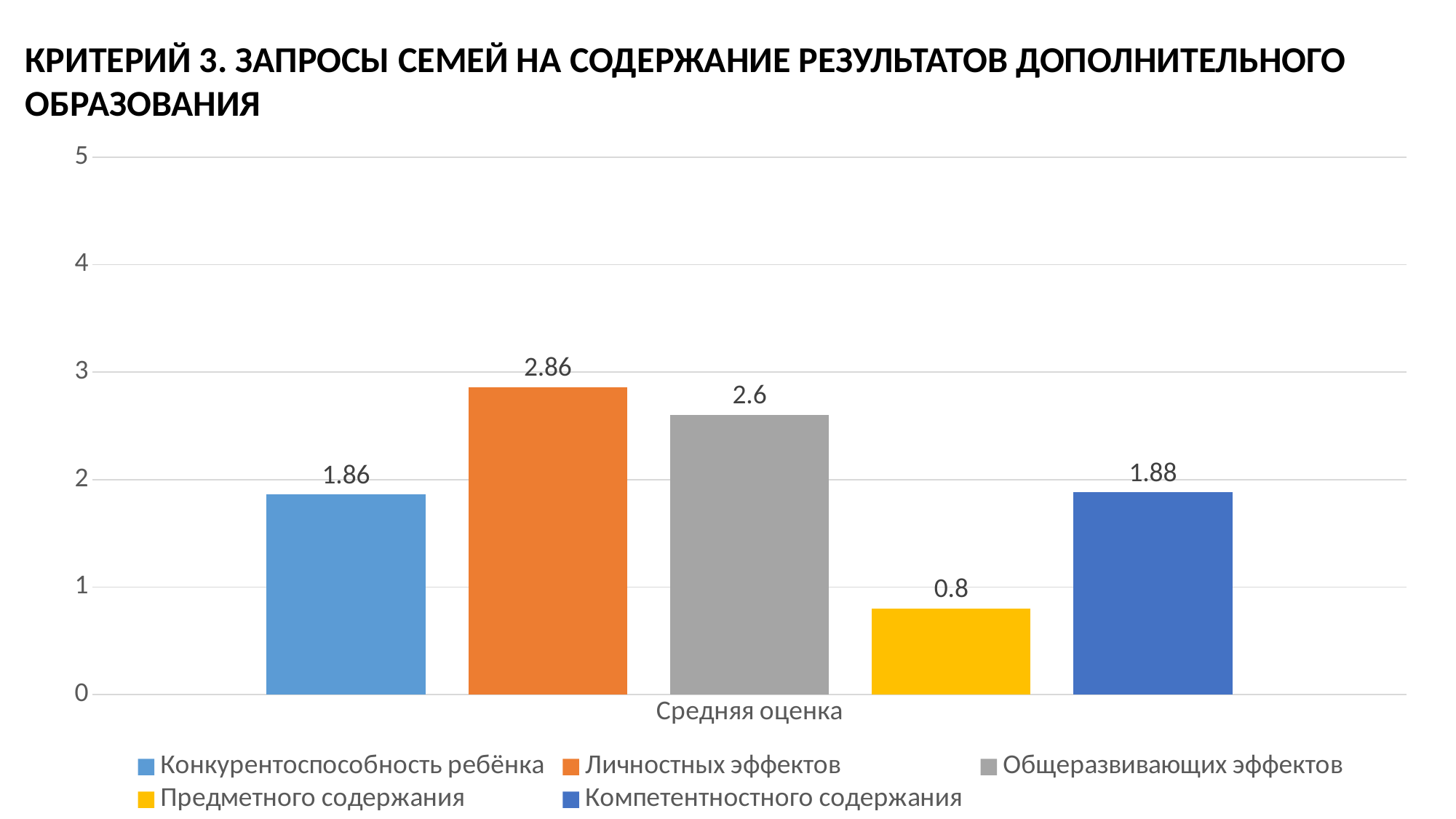

КРИТЕРИЙ 3. ЗАПРОСЫ СЕМЕЙ НА СОДЕРЖАНИЕ РЕЗУЛЬТАТОВ ДОПОЛНИТЕЛЬНОГО ОБРАЗОВАНИЯ

### Chart

| Category | Конкурентоспособность ребёнка | Личностных эффектов | Общеразвивающих эффектов | Предметного содержания | Компетентностного содержания |
|---|---|---|---|---|---|
| Средняя оценка | 1.86 | 2.86 | 2.6 | 0.8 | 1.88 |